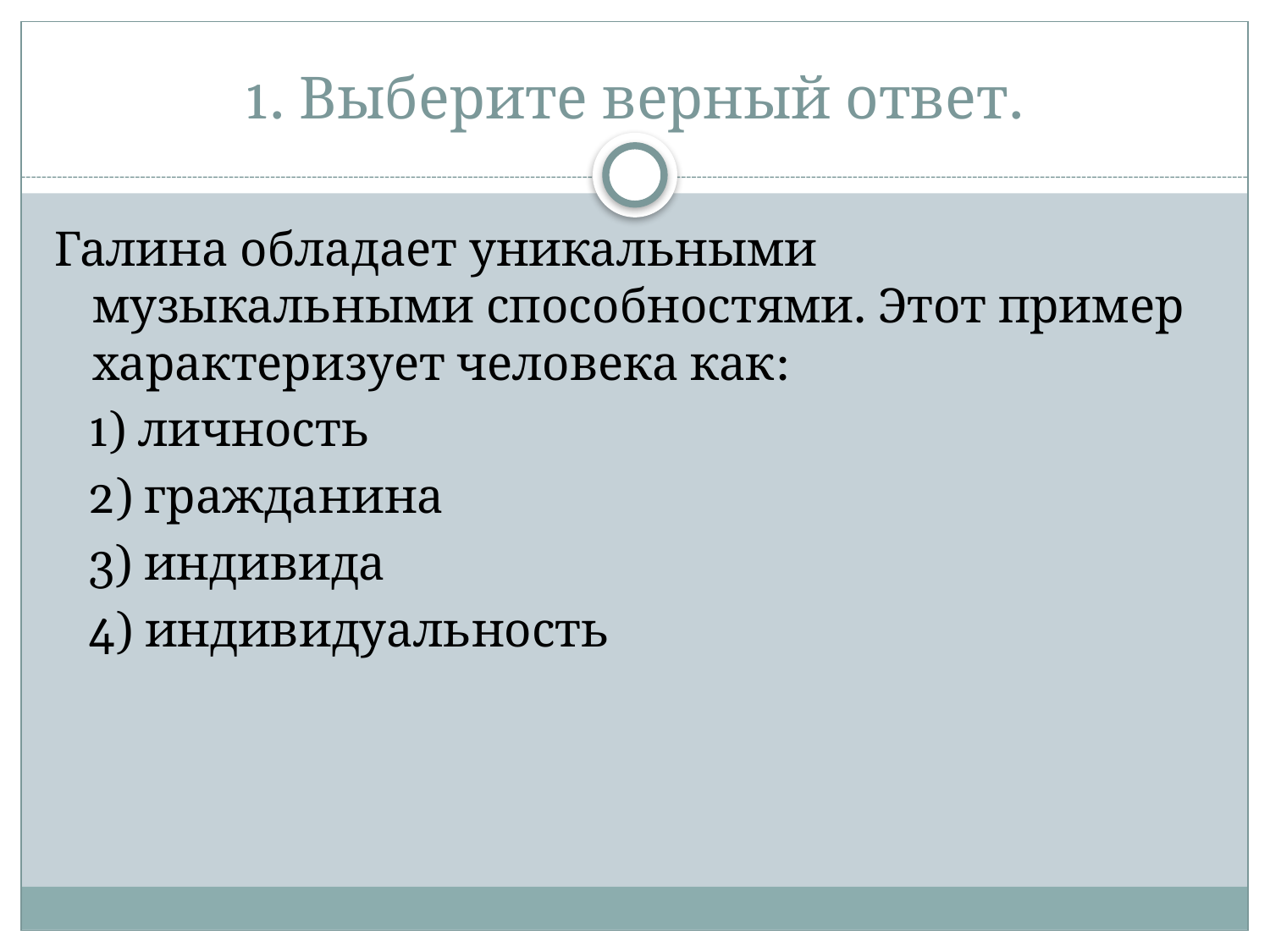

# 1. Выберите верный ответ.
Галина обладает уникальными музыкальными способностями. Этот пример характеризует человека как:
   1) личность
   2) гражданина
   3) индивида
   4) индивидуальность